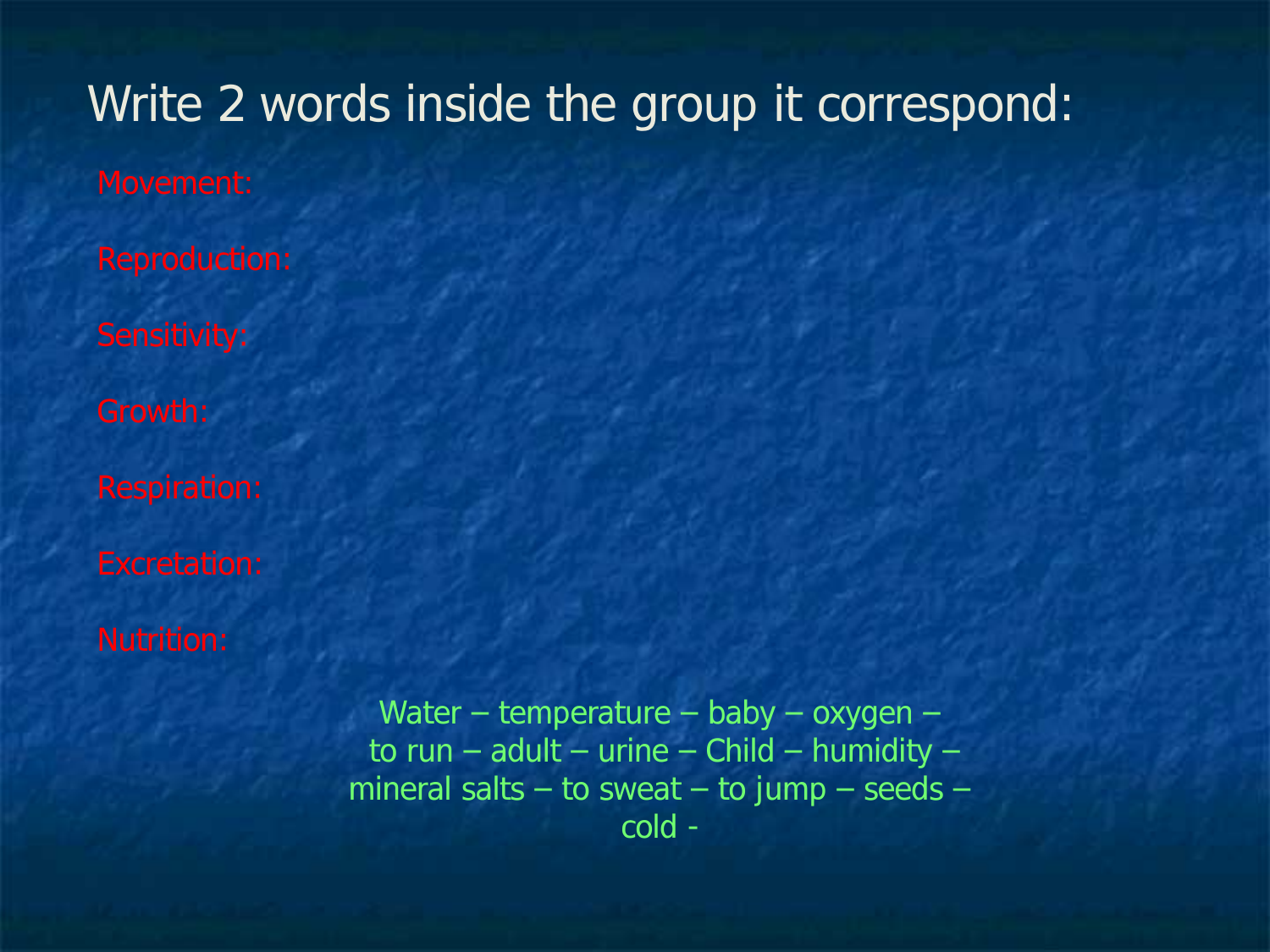

Write 2 words inside the group it correspond:
Movement:

Reproduction:

Sensitivity:

Growth:

Respiration:

Excretation:

Nutrition:
Water – temperature – baby – oxygen –
 to run – adult – urine – Child – humidity – mineral salts – to sweat – to jump – seeds – cold -